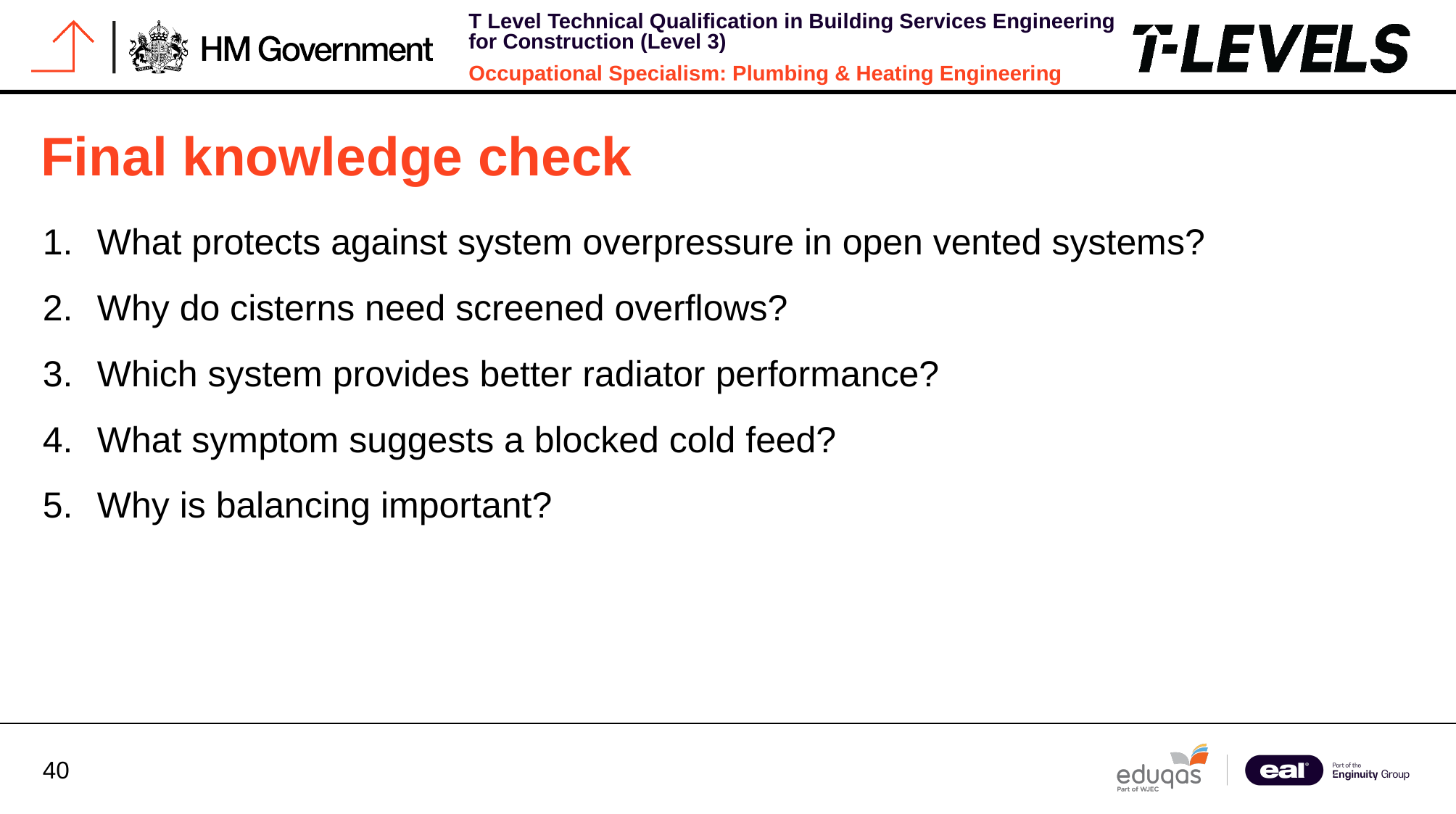

# Final knowledge check
What protects against system overpressure in open vented systems?
Why do cisterns need screened overflows?
Which system provides better radiator performance?
What symptom suggests a blocked cold feed?
Why is balancing important?